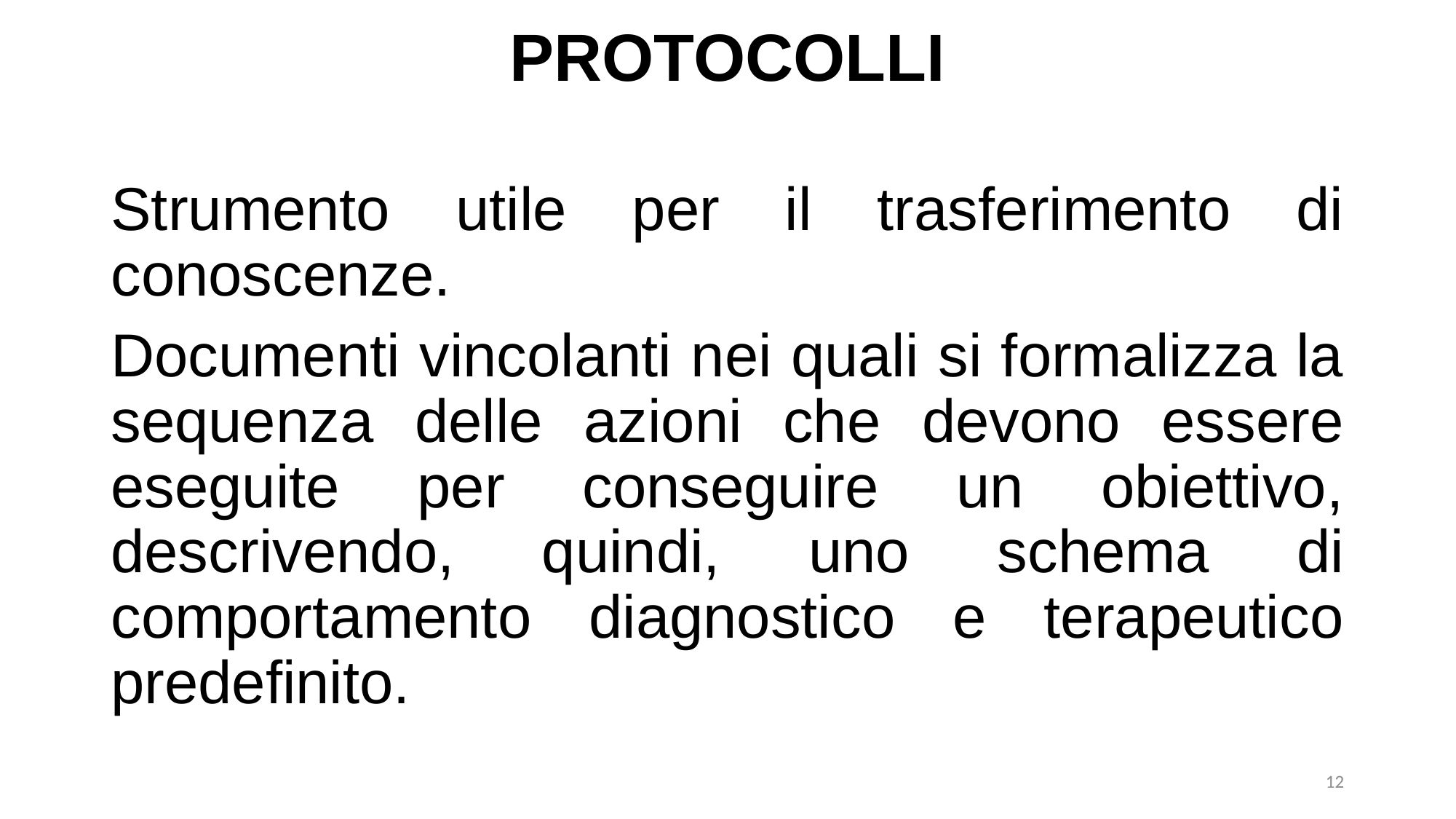

PROTOCOLLI

Strumento utile per il trasferimento di conoscenze.
Documenti vincolanti nei quali si formalizza la sequenza delle azioni che devono essere eseguite per conseguire un obiettivo, descrivendo, quindi, uno schema di comportamento diagnostico e terapeutico predefinito.

12